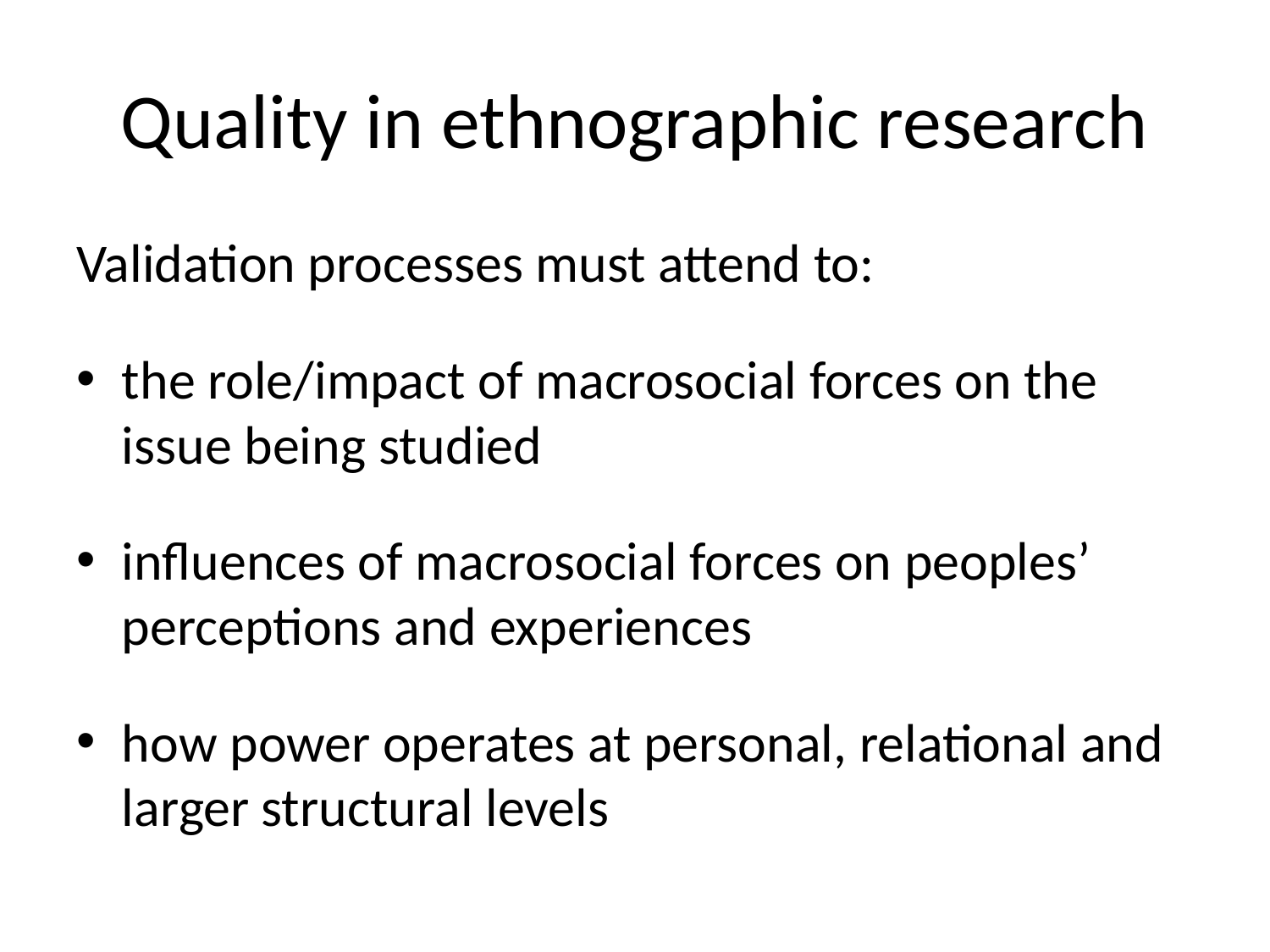

# Quality in ethnographic research
Validation processes must attend to:
the role/impact of macrosocial forces on the issue being studied
influences of macrosocial forces on peoples’ perceptions and experiences
how power operates at personal, relational and larger structural levels